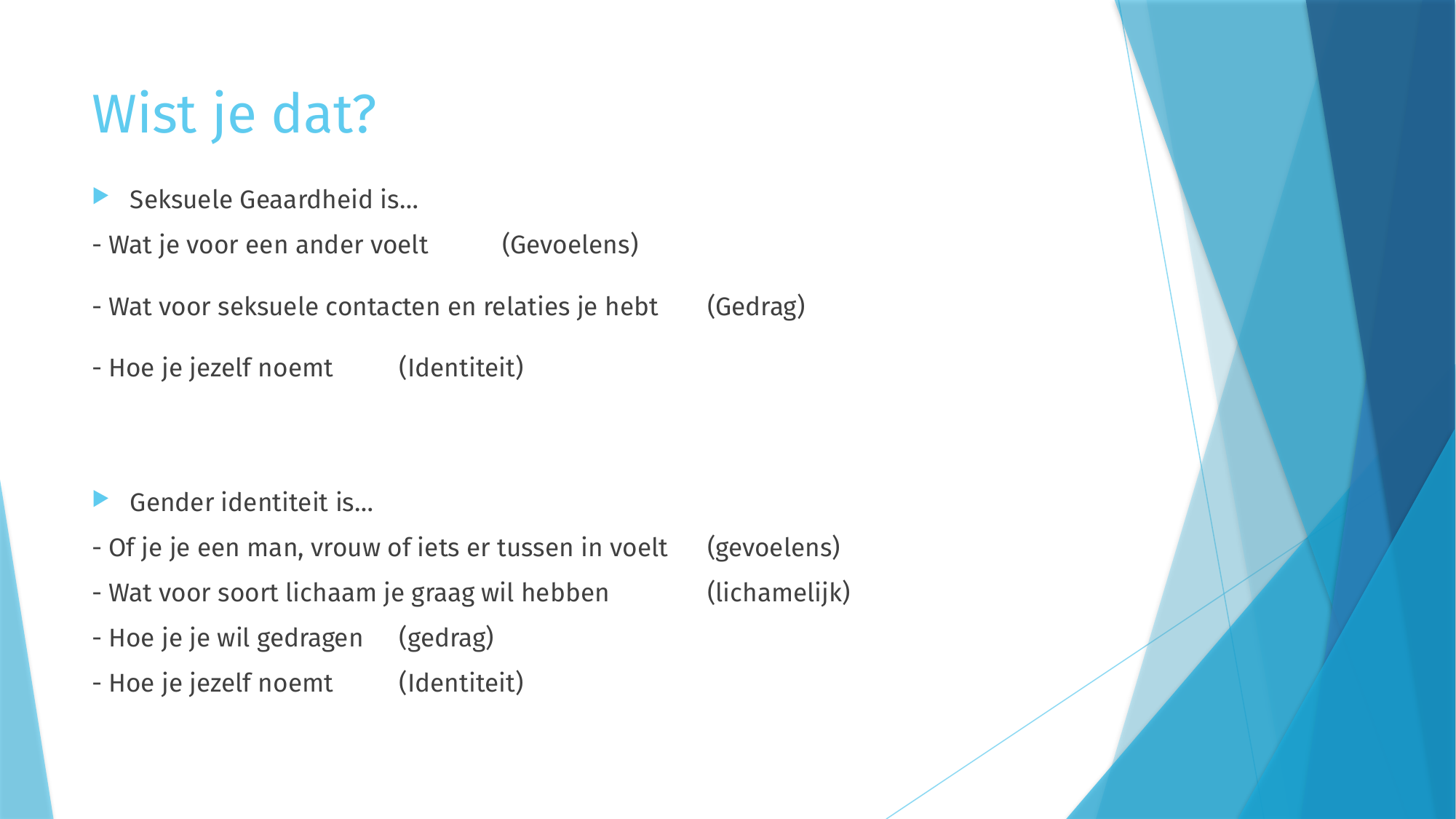

# Wist je dat?
Seksuele Geaardheid is…
- Wat je voor een ander voelt 							(Gevoelens)
- Wat voor seksuele contacten en relaties je hebt 		(Gedrag)
- Hoe je jezelf noemt									(Identiteit)

Gender identiteit is…
- Of je je een man, vrouw of iets er tussen in voelt		(gevoelens)
- Wat voor soort lichaam je graag wil hebben			(lichamelijk)
- Hoe je je wil gedragen								(gedrag)
- Hoe je jezelf noemt									(Identiteit)